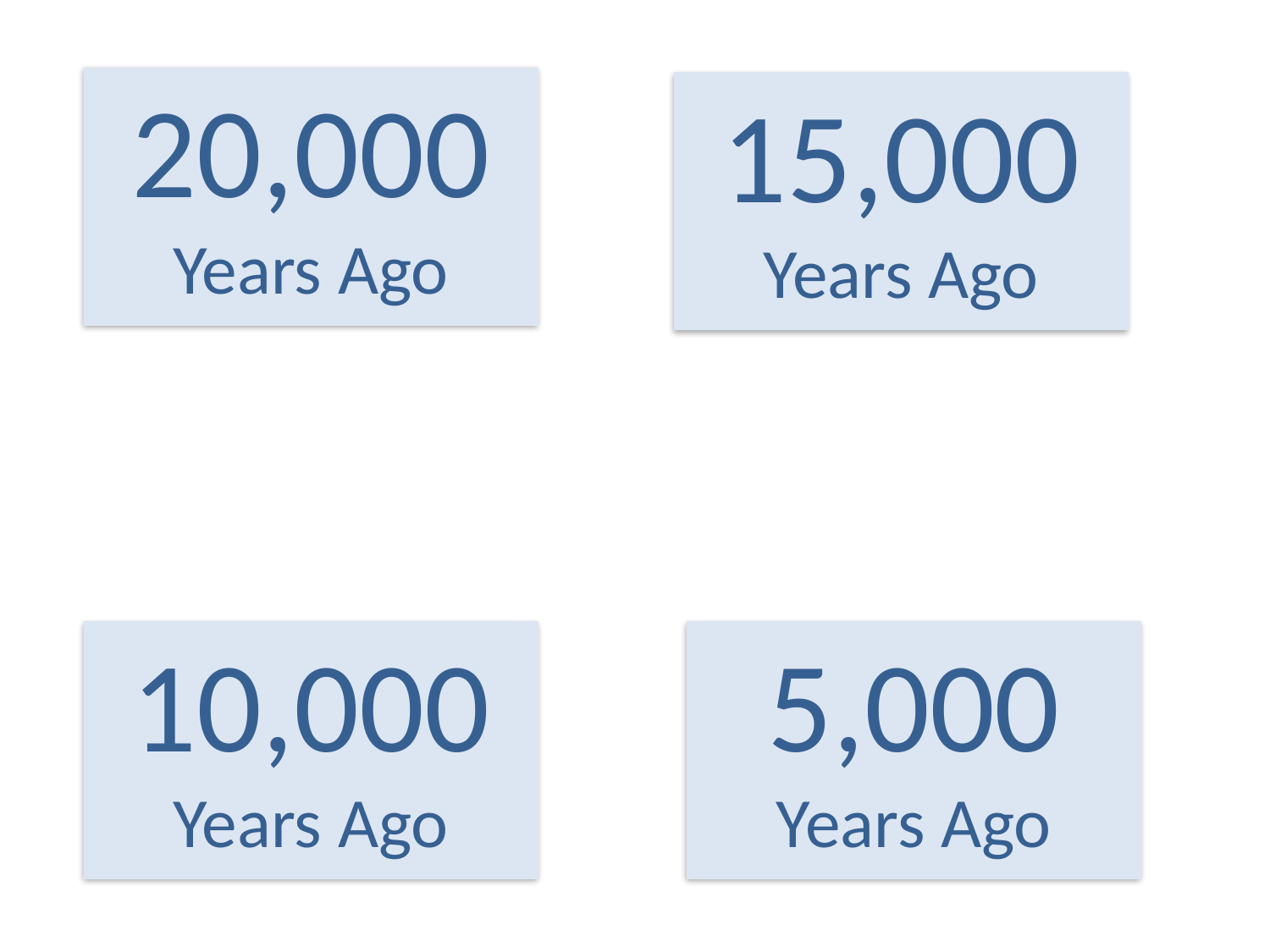

20,000
Years Ago

15,000
Years Ago

10,000
Years Ago
5,000
Years Ago